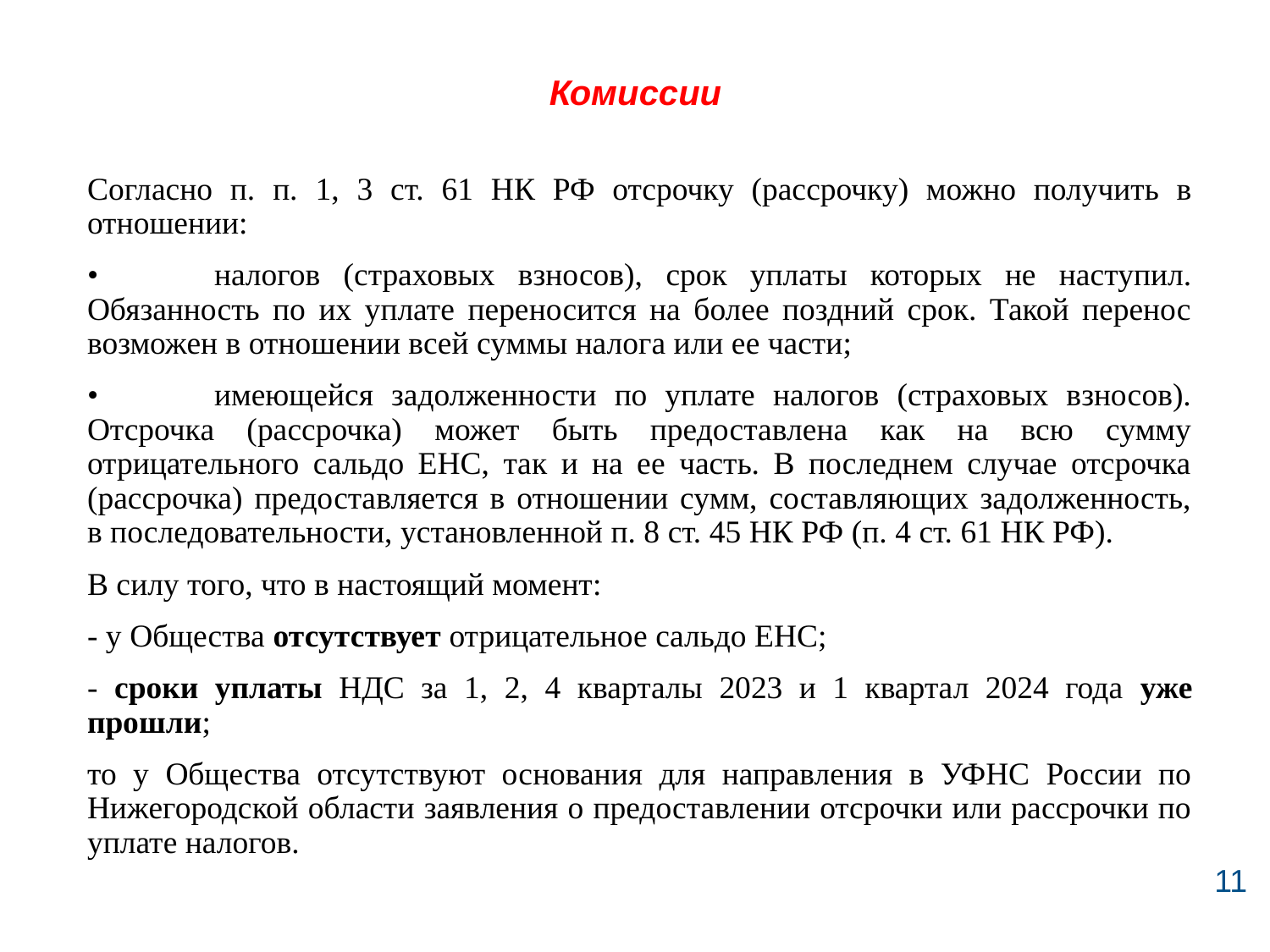

# Комиссии
Согласно п. п. 1, 3 ст. 61 НК РФ отсрочку (рассрочку) можно получить в отношении:
•	налогов (страховых взносов), срок уплаты которых не наступил. Обязанность по их уплате переносится на более поздний срок. Такой перенос возможен в отношении всей суммы налога или ее части;
•	имеющейся задолженности по уплате налогов (страховых взносов). Отсрочка (рассрочка) может быть предоставлена как на всю сумму отрицательного сальдо ЕНС, так и на ее часть. В последнем случае отсрочка (рассрочка) предоставляется в отношении сумм, составляющих задолженность, в последовательности, установленной п. 8 ст. 45 НК РФ (п. 4 ст. 61 НК РФ).
В силу того, что в настоящий момент:
- у Общества отсутствует отрицательное сальдо ЕНС;
- сроки уплаты НДС за 1, 2, 4 кварталы 2023 и 1 квартал 2024 года уже прошли;
то у Общества отсутствуют основания для направления в УФНС России по Нижегородской области заявления о предоставлении отсрочки или рассрочки по уплате налогов.